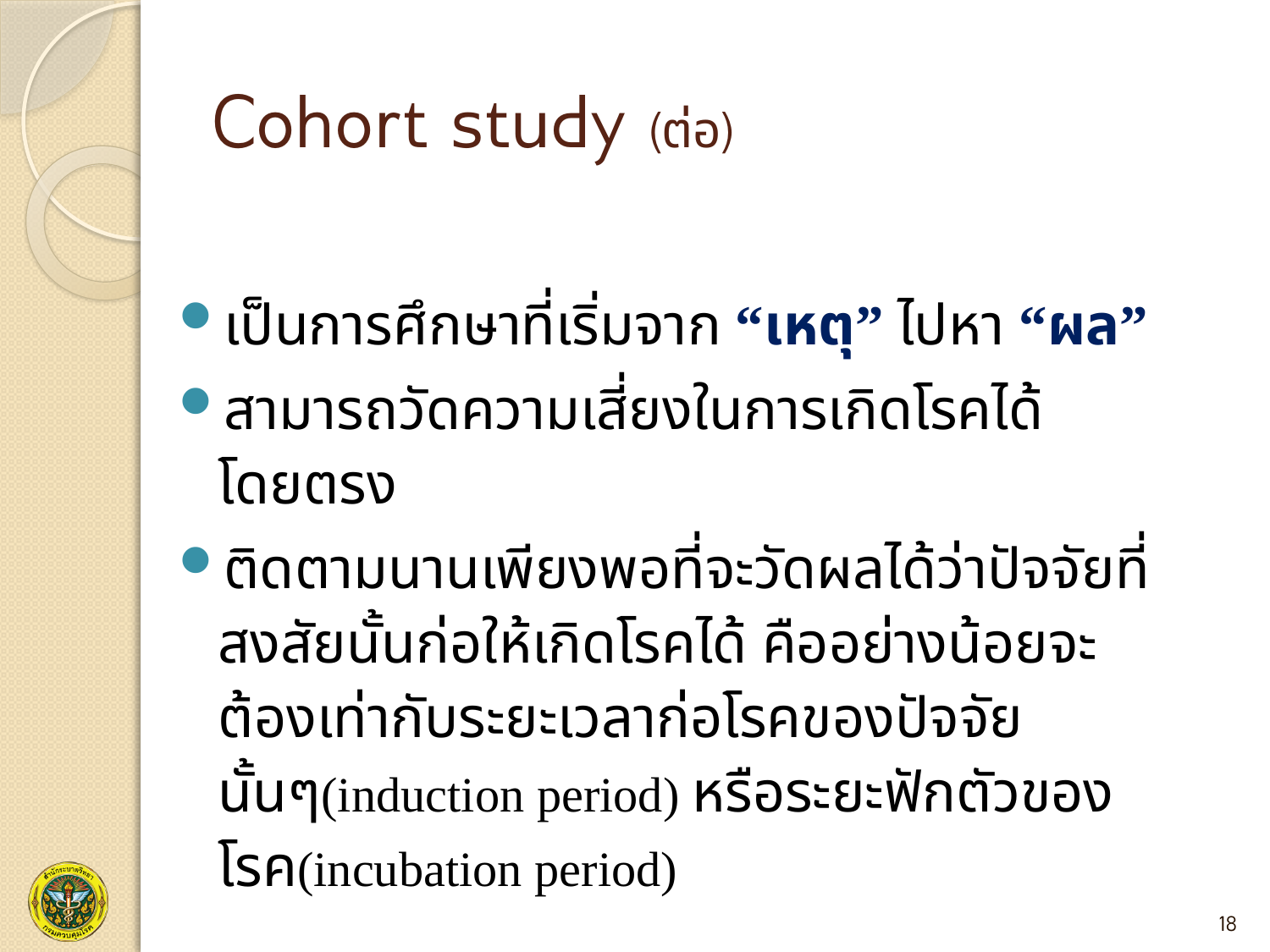

# Cohort study (ต่อ)
เป็นการศึกษาที่เริ่มจาก “เหตุ” ไปหา “ผล”
สามารถวัดความเสี่ยงในการเกิดโรคได้โดยตรง
ติดตามนานเพียงพอที่จะวัดผลได้ว่าปัจจัยที่สงสัยนั้นก่อให้เกิดโรคได้ คืออย่างน้อยจะต้องเท่ากับระยะเวลาก่อโรคของปัจจัยนั้นๆ(induction period) หรือระยะฟักตัวของโรค(incubation period)
18